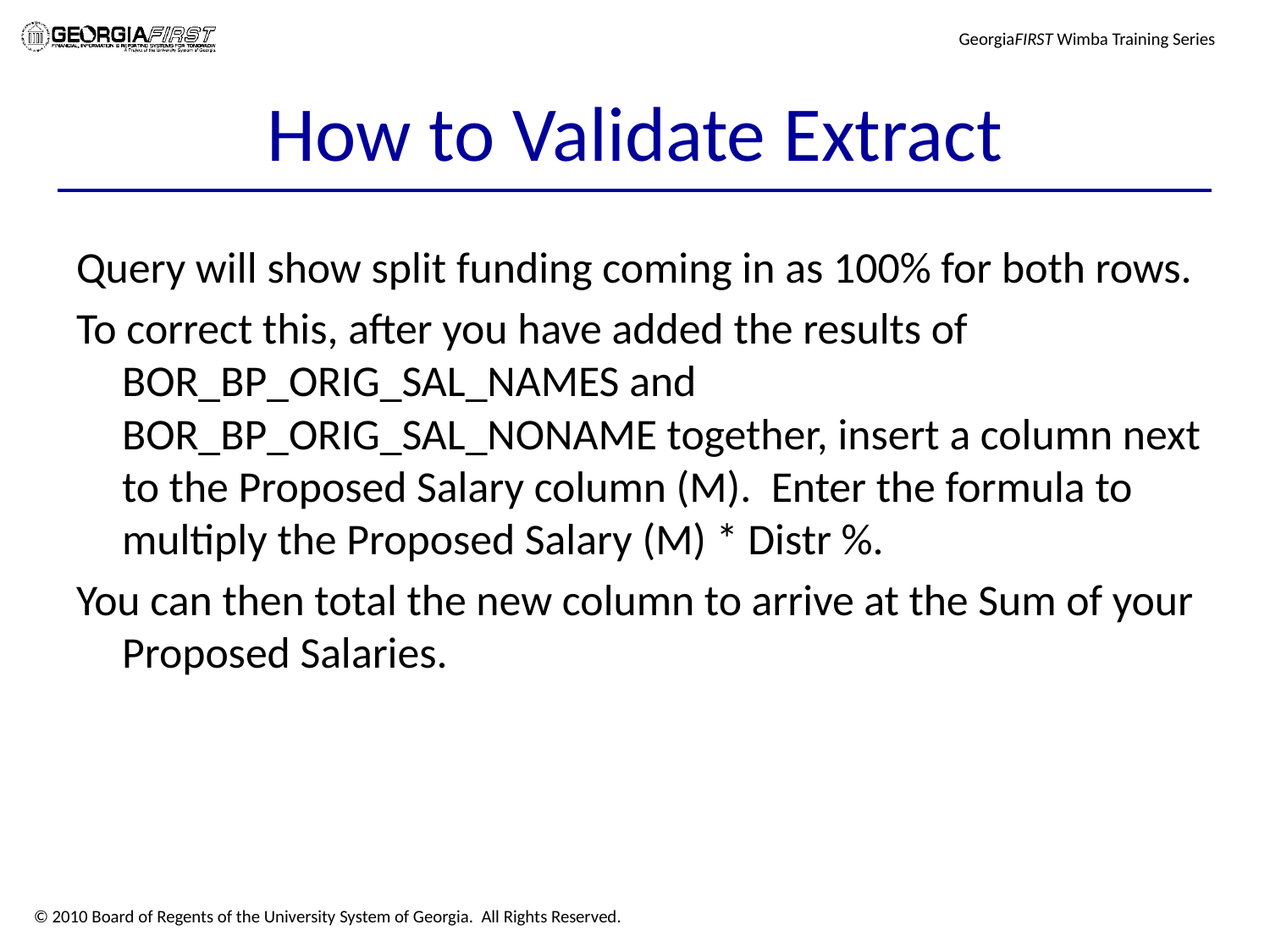

# How to Validate Extract
Query will show split funding coming in as 100% for both rows.
To correct this, after you have added the results of BOR_BP_ORIG_SAL_NAMES and BOR_BP_ORIG_SAL_NONAME together, insert a column next to the Proposed Salary column (M).  Enter the formula to multiply the Proposed Salary (M) * Distr %.
You can then total the new column to arrive at the Sum of your Proposed Salaries.